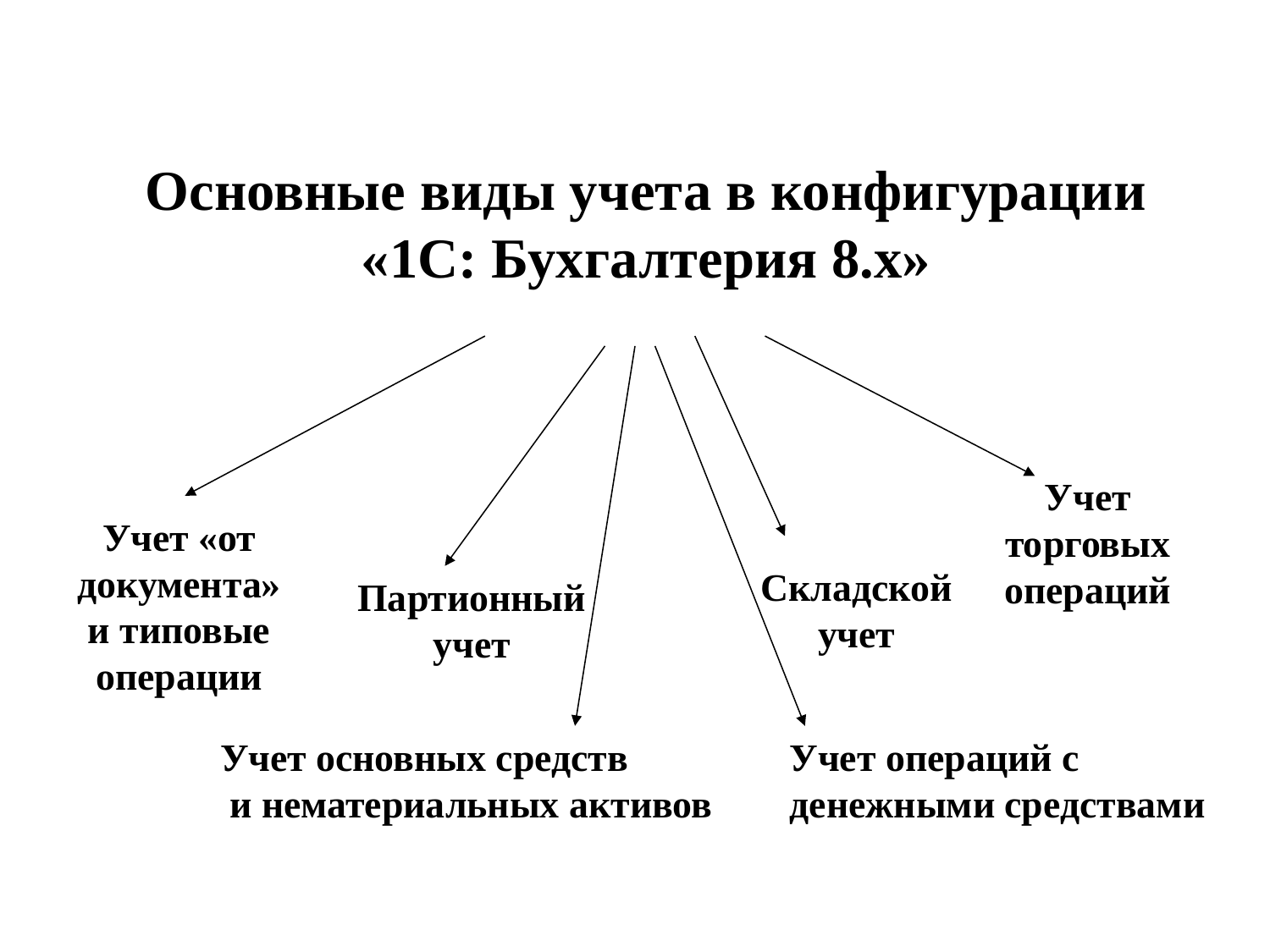

# Основные виды учета в конфигурации «1С: Бухгалтерия 8.х»

Учет торговых операций
Учет «от документа» и типовые операции
Складской учет
Партионный учет
Учет основных средств
 и нематериальных активов
Учет операций с
денежными средствами